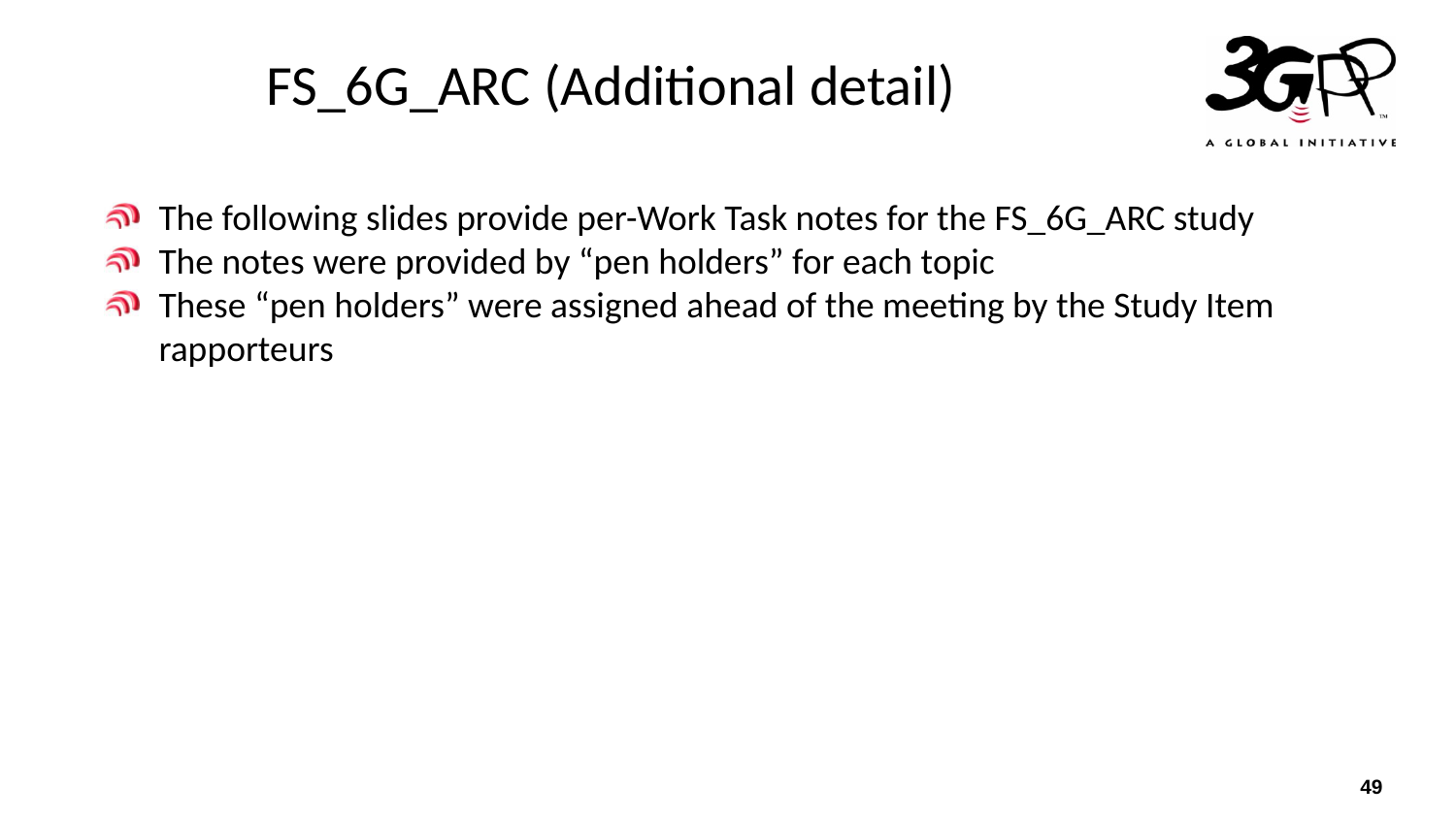

# FS_6G_ARC (Additional detail)
The following slides provide per-Work Task notes for the FS_6G_ARC study
The notes were provided by “pen holders” for each topic
These “pen holders” were assigned ahead of the meeting by the Study Item rapporteurs